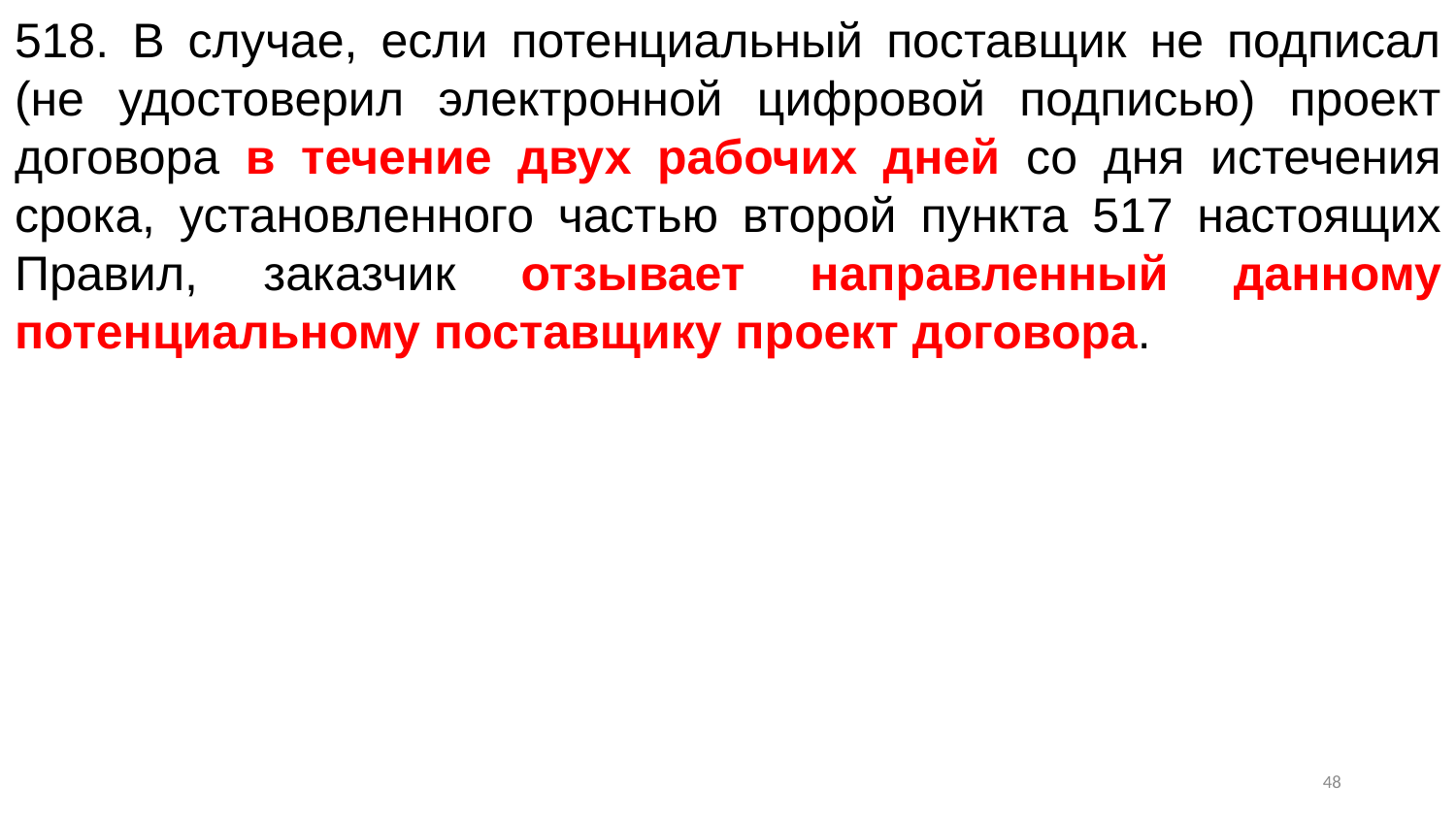

518. В случае, если потенциальный поставщик не подписал (не удостоверил электронной цифровой подписью) проект договора в течение двух рабочих дней со дня истечения срока, установленного частью второй пункта 517 настоящих Правил, заказчик отзывает направленный данному потенциальному поставщику проект договора.
48